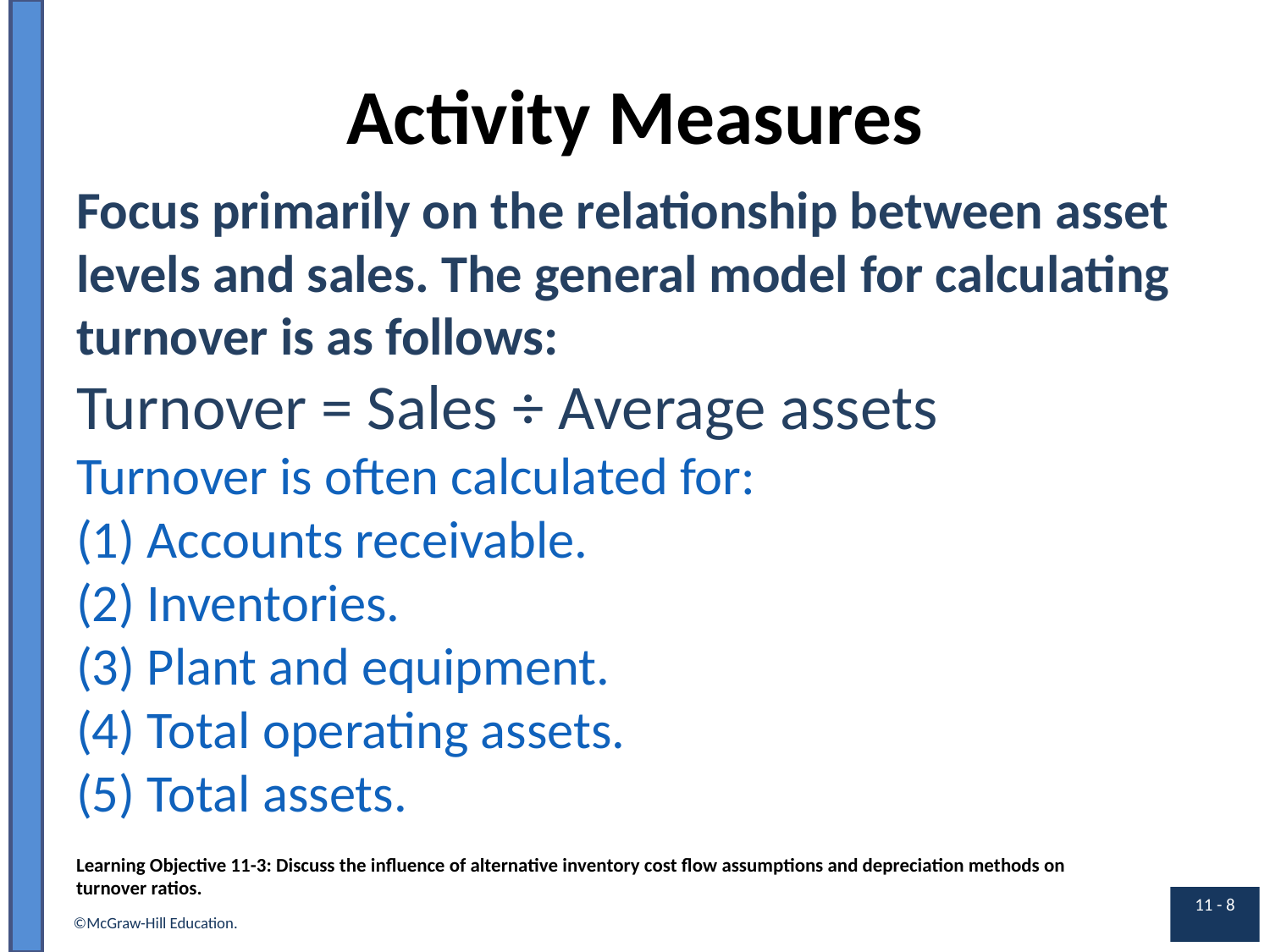

# Activity Measures
Focus primarily on the relationship between asset levels and sales. The general model for calculating turnover is as follows:
Turnover = Sales ÷ Average assets
Turnover is often calculated for:
(1) Accounts receivable.
(2) Inventories.
(3) Plant and equipment.
(4) Total operating assets.
(5) Total assets.
Learning Objective 11-3: Discuss the influence of alternative inventory cost flow assumptions and depreciation methods on turnover ratios.